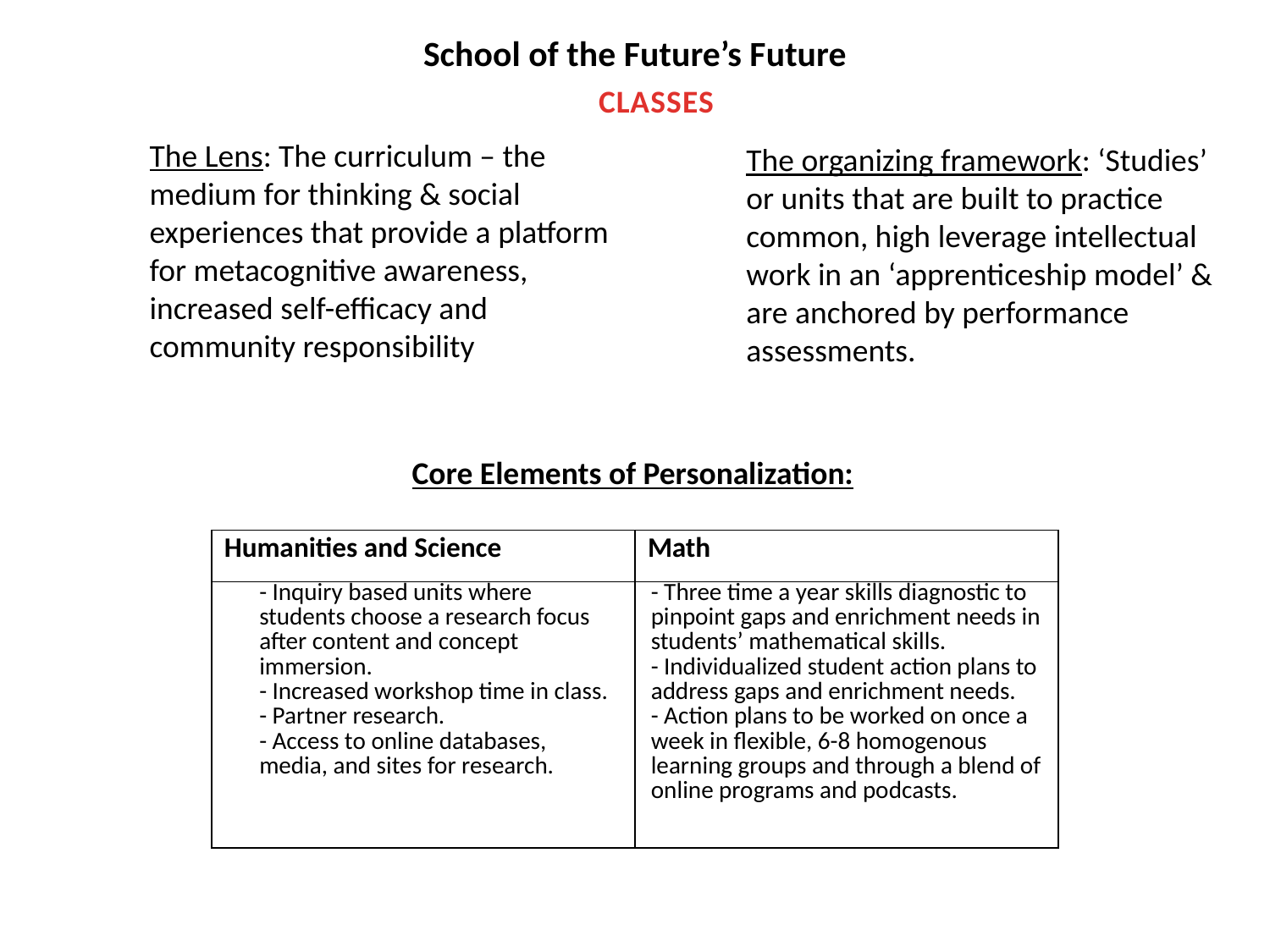

# School of the Future’s Future
CLASSES
The Lens: The curriculum – the medium for thinking & social experiences that provide a platform for metacognitive awareness, increased self-efficacy and community responsibility
The organizing framework: ‘Studies’ or units that are built to practice common, high leverage intellectual work in an ‘apprenticeship model’ & are anchored by performance assessments.
Core Elements of Personalization:
| Humanities and Science | Math |
| --- | --- |
| - Inquiry based units where students choose a research focus after content and concept immersion. - Increased workshop time in class. - Partner research. - Access to online databases, media, and sites for research. | - Three time a year skills diagnostic to pinpoint gaps and enrichment needs in students’ mathematical skills. - Individualized student action plans to address gaps and enrichment needs. - Action plans to be worked on once a week in flexible, 6-8 homogenous learning groups and through a blend of online programs and podcasts. |